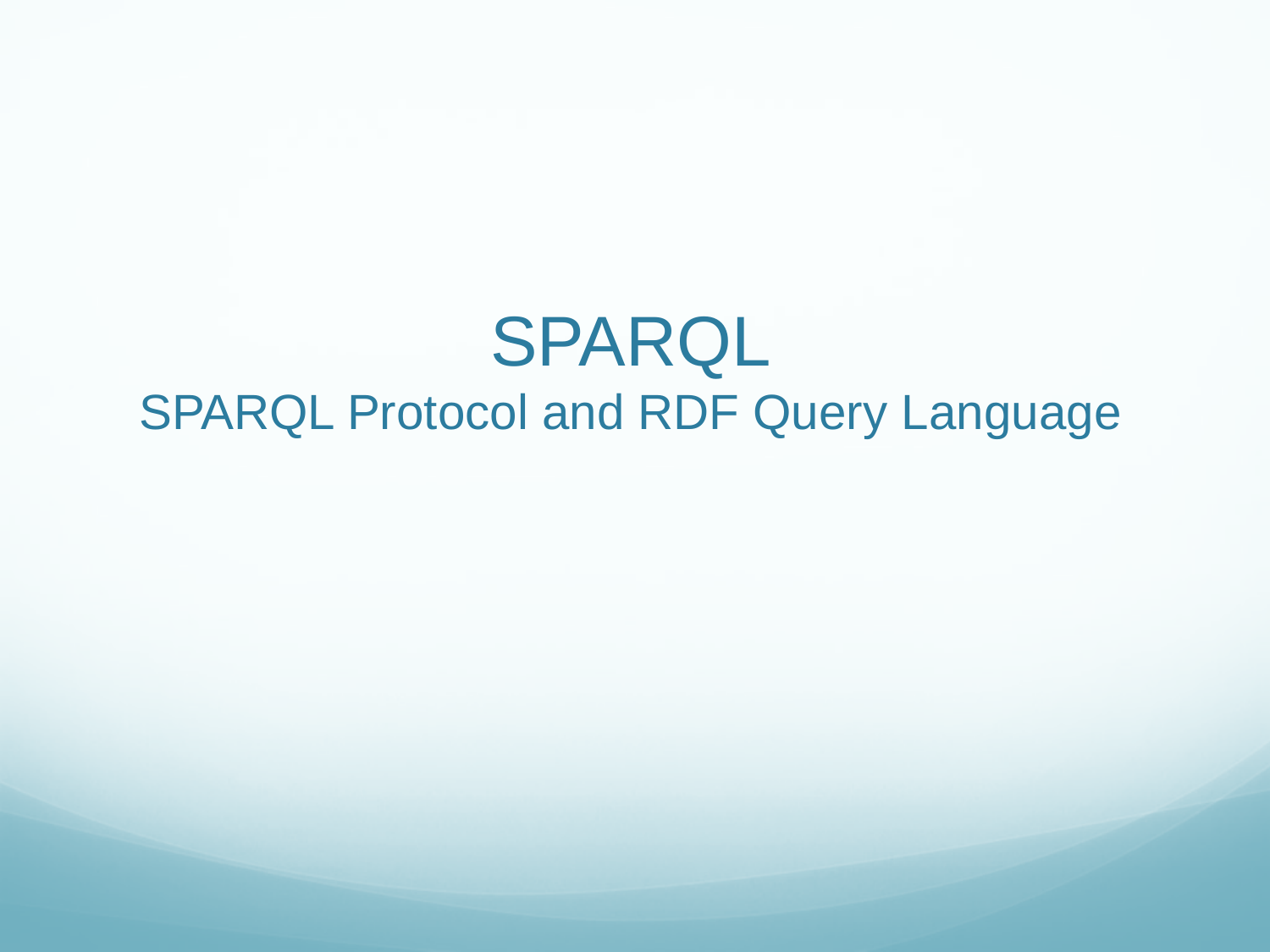

# SPARQL SPARQL Protocol and RDF Query Language